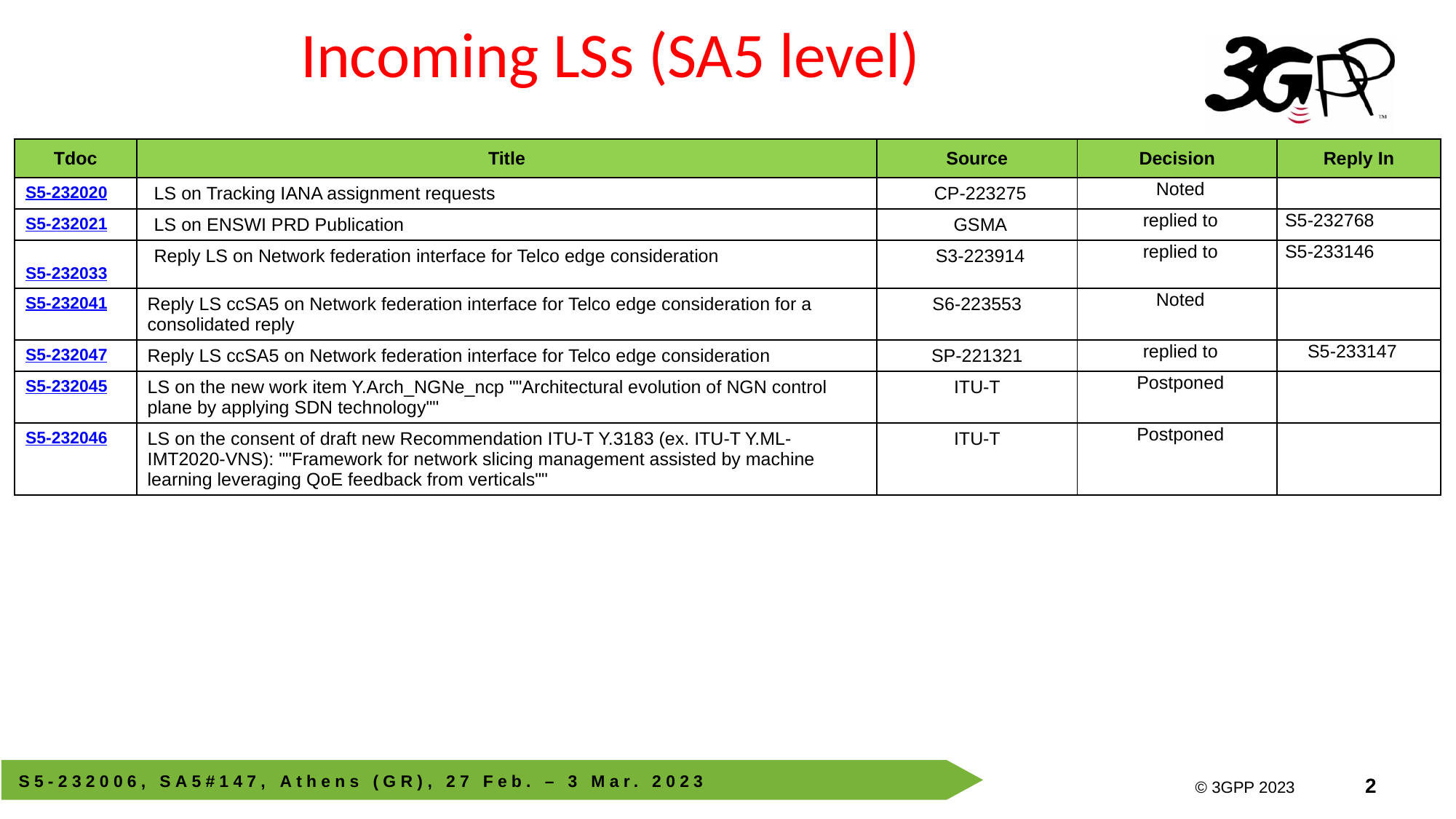

# Incoming LSs (SA5 level)
| Tdoc | Title | Source | Decision | Reply In |
| --- | --- | --- | --- | --- |
| S5‑232020 | LS on Tracking IANA assignment requests | CP-223275 | Noted |  |
| S5‑232021 | LS on ENSWI PRD Publication | GSMA | replied to | S5‑232768 |
| S5‑232033 | Reply LS on Network federation interface for Telco edge consideration | S3-223914 | replied to | S5‑233146 |
| S5‑232041 | Reply LS ccSA5 on Network federation interface for Telco edge consideration for a consolidated reply | S6-223553 | Noted |  |
| S5‑232047 | Reply LS ccSA5 on Network federation interface for Telco edge consideration | SP-221321 | replied to | S5‑233147 |
| S5‑232045 | LS on the new work item Y.Arch\_NGNe\_ncp ""Architectural evolution of NGN control plane by applying SDN technology"" | ITU-T | Postponed |  |
| S5‑232046 | LS on the consent of draft new Recommendation ITU-T Y.3183 (ex. ITU-T Y.ML-IMT2020-VNS): ""Framework for network slicing management assisted by machine learning leveraging QoE feedback from verticals"" | ITU-T | Postponed |  |